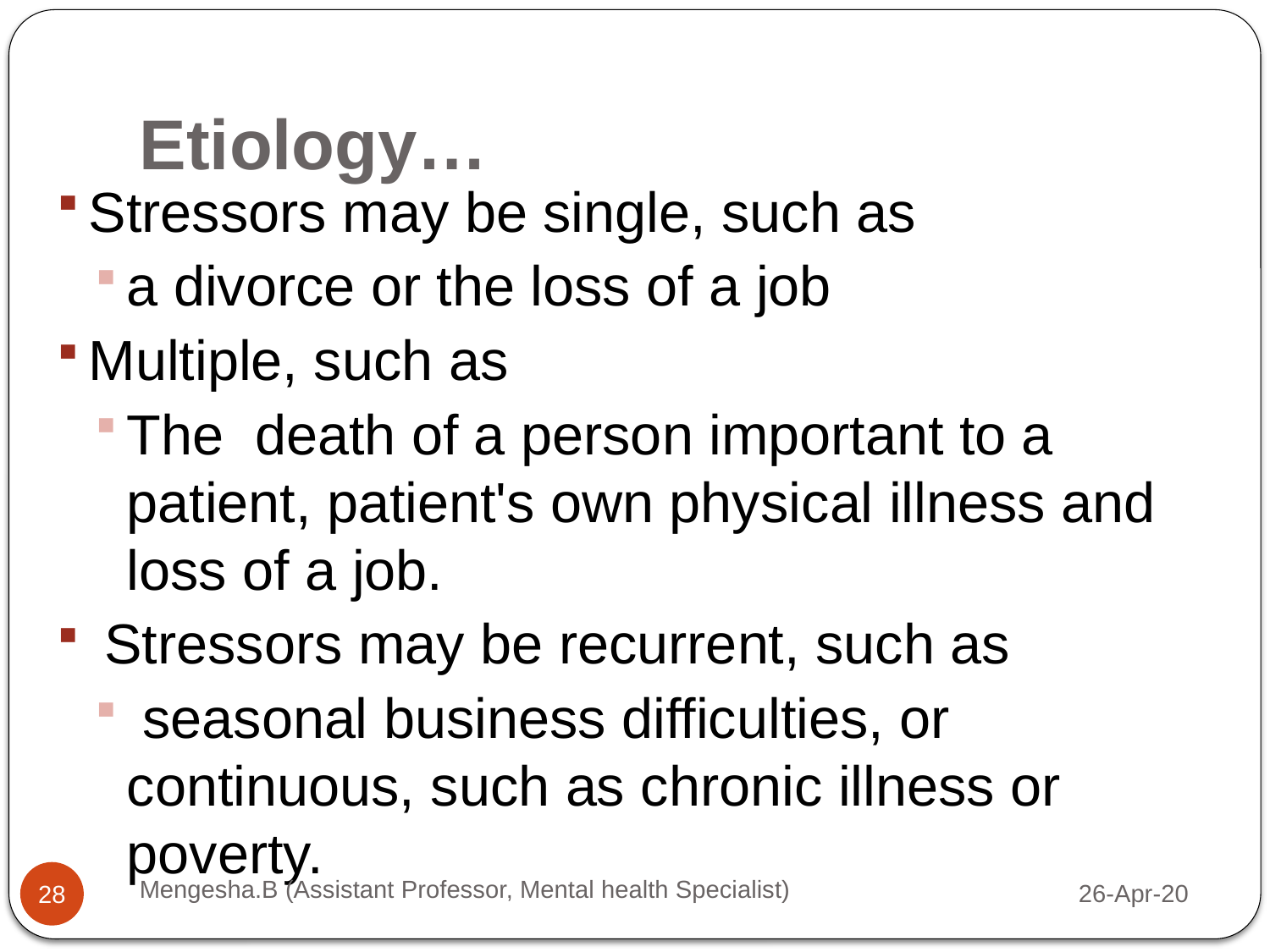

# Etiology…
Stressors may be single, such as
a divorce or the loss of a job
Multiple, such as
The  death of a person important to a patient, patient's own physical illness and loss of a job.
 Stressors may be recurrent, such as
 seasonal business difficulties, or continuous, such as chronic illness or poverty.
Mengesha.B (Assistant Professor, Mental health Specialist)
26-Apr-20
28